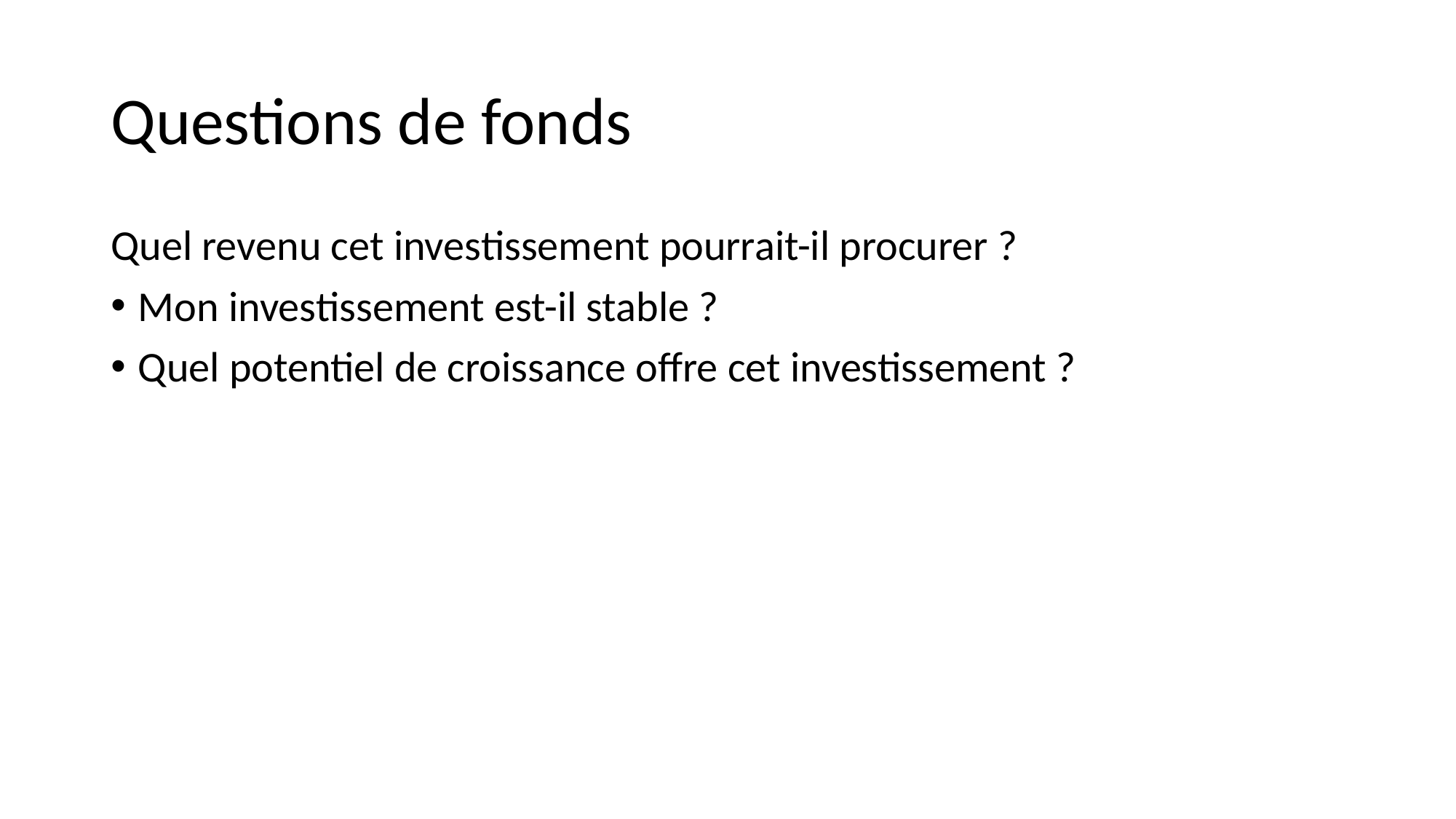

# Questions de fonds
Quel revenu cet investissement pourrait-il procurer ?
Mon investissement est-il stable ?
Quel potentiel de croissance offre cet investissement ?